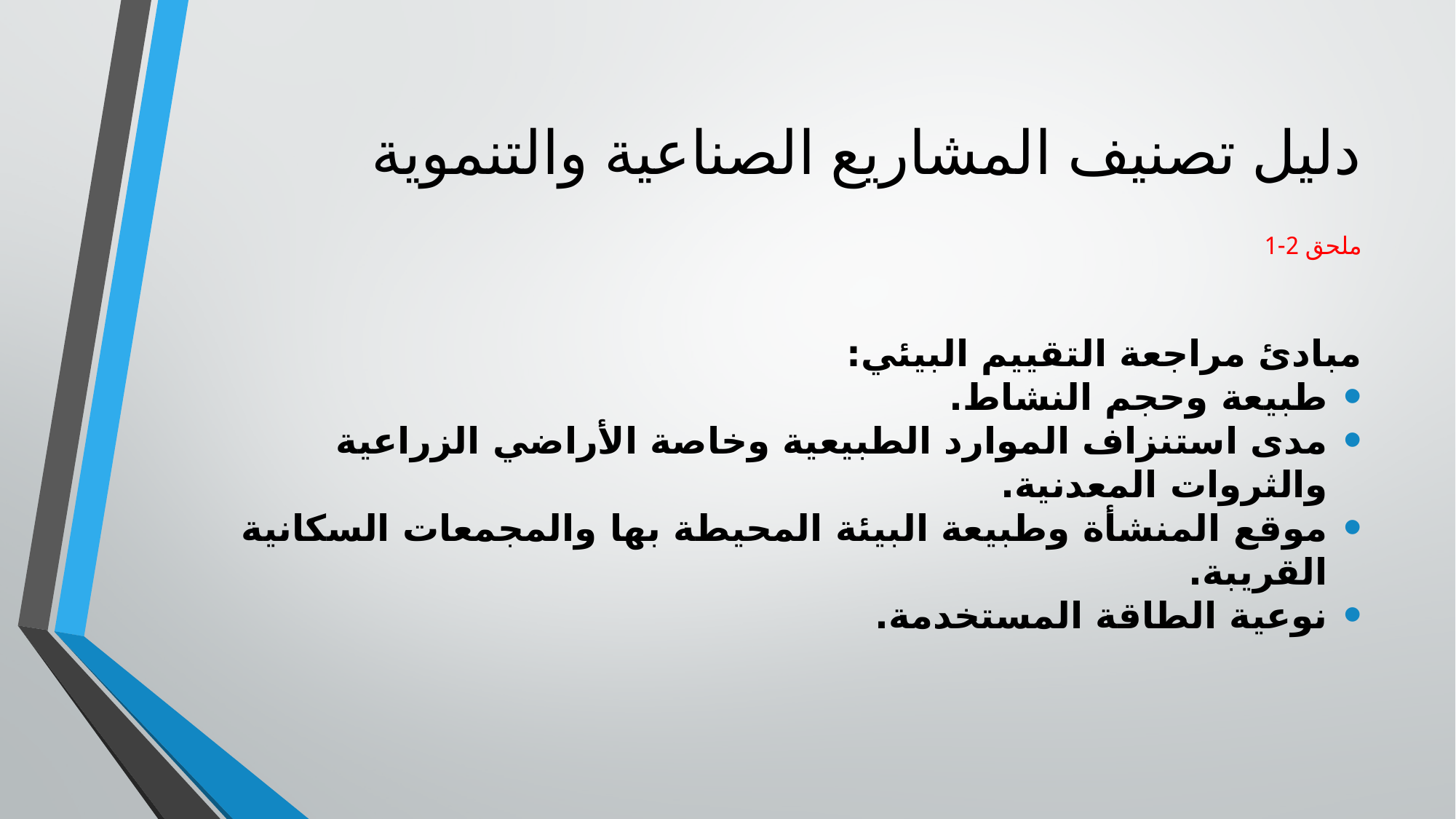

# دليل تصنيف المشاريع الصناعية والتنموية ملحق 2-1
مبادئ مراجعة التقييم البيئي:
طبيعة وحجم النشاط.
مدى استنزاف الموارد الطبيعية وخاصة الأراضي الزراعية والثروات المعدنية.
موقع المنشأة وطبيعة البيئة المحيطة بها والمجمعات السكانية القريبة.
نوعية الطاقة المستخدمة.